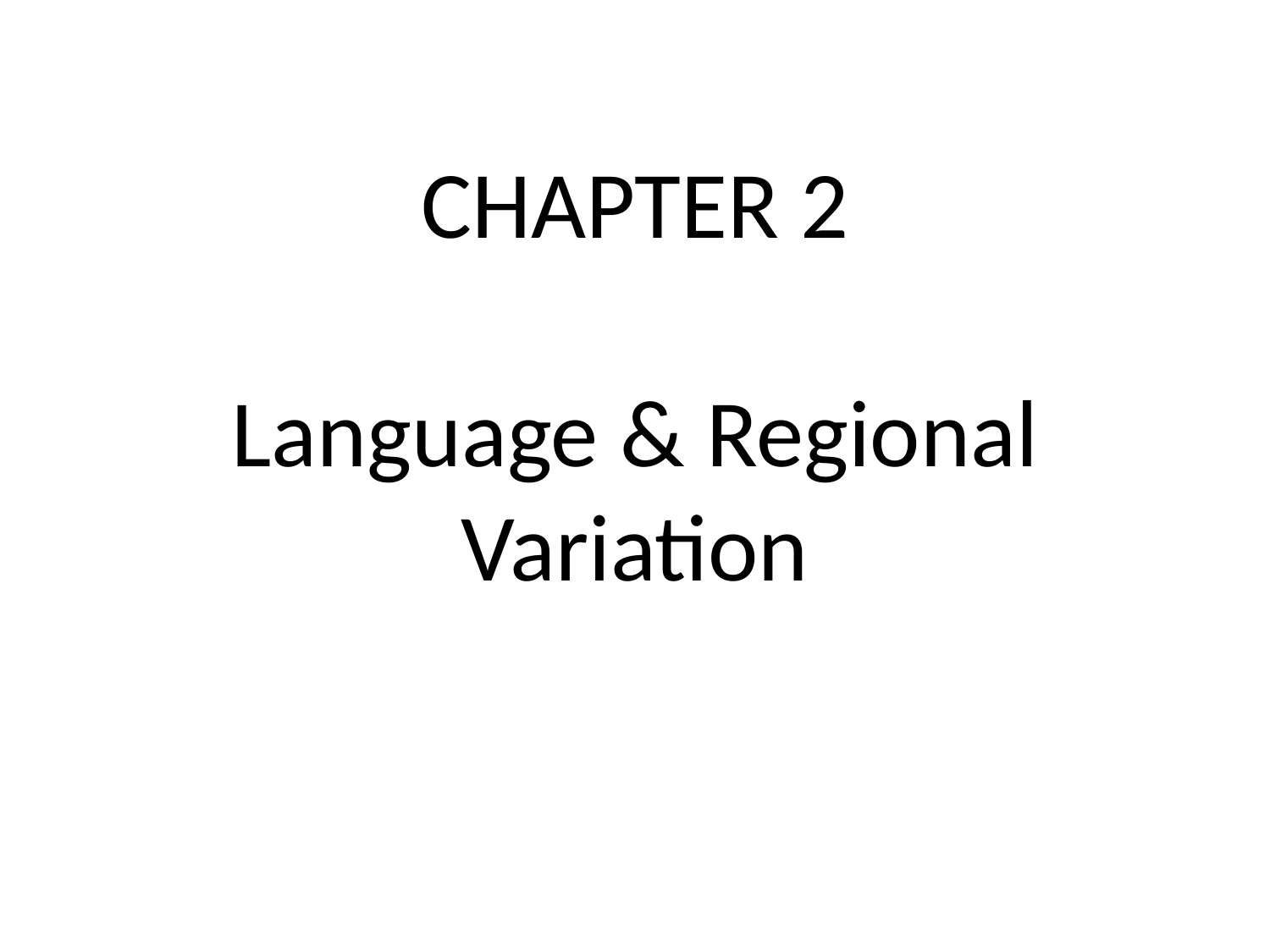

# CHAPTER 2 Language & Regional Variation